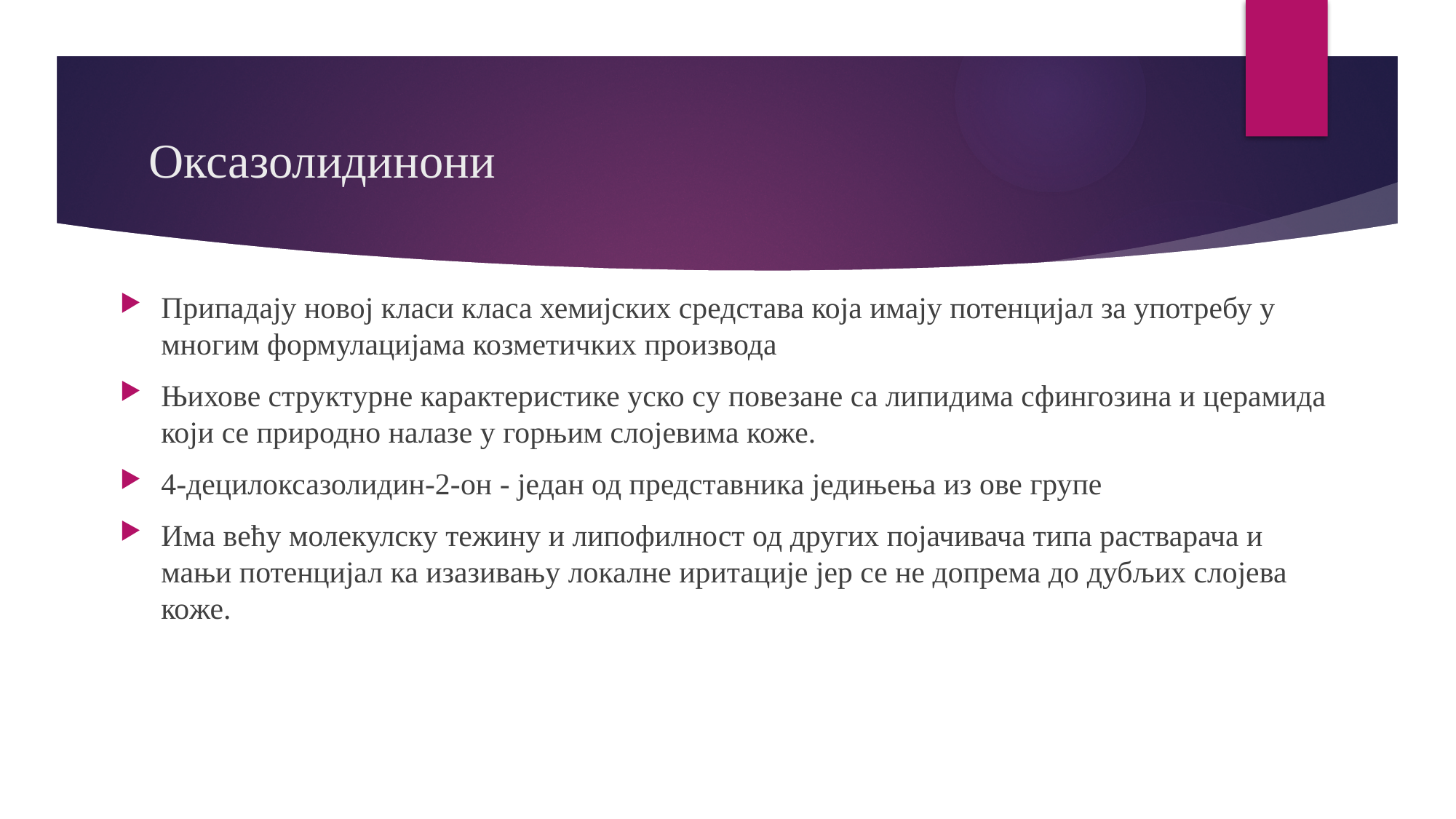

# Оксазолидинони
Припадају новој класи класа хемијских средстава која имају потенцијал за употребу у многим формулацијама козметичких производа
Њихове структурне карактеристике уско су повезане са липидима сфингозина и церамида који се природно налазе у горњим слојевима коже.
4-децилоксазолидин-2-он - један од представника једињења из ове групе
Има већу молекулску тежину и липофилност од других појачивача типа растварача и мањи потенцијал ка изазивању локалне иритације јер се не допрема до дубљих слојева коже.